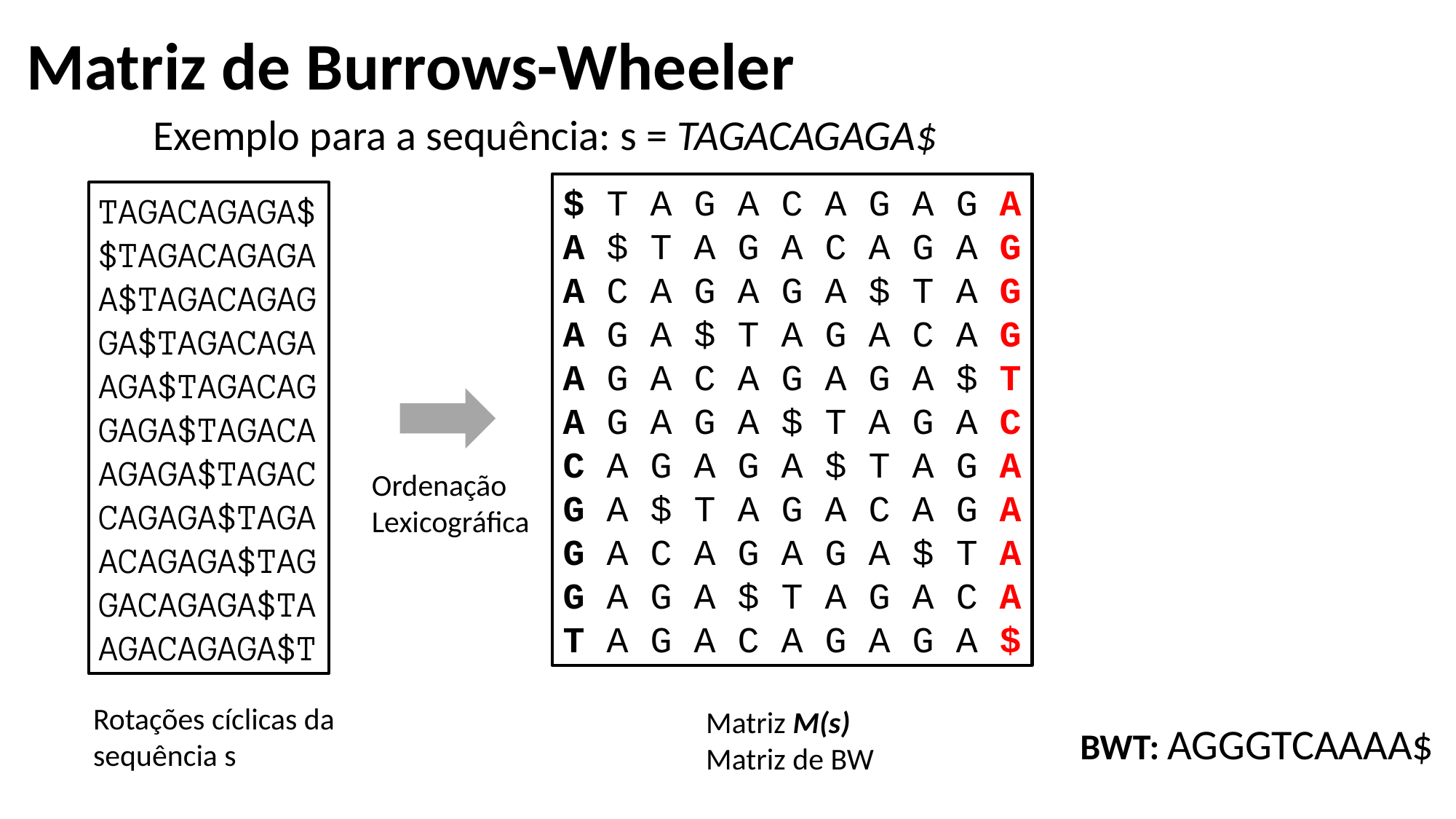

# Matriz de Burrows-Wheeler
Exemplo para a sequência: s = TAGACAGAGA$
$ T A G A C A G A G A
A $ T A G A C A G A G
A C A G A G A $ T A G
A G A $ T A G A C A G
A G A C A G A G A $ T
A G A G A $ T A G A C
C A G A G A $ T A G A
G A $ T A G A C A G A
G A C A G A G A $ T A
G A G A $ T A G A C A
T A G A C A G A G A $
TAGACAGAGA$
$TAGACAGAGA
A$TAGACAGAG
GA$TAGACAGA
AGA$TAGACAG
GAGA$TAGACA
AGAGA$TAGAC
CAGAGA$TAGA
ACAGAGA$TAG
GACAGAGA$TA
AGACAGAGA$T

Ordenação
Lexicográfica
Rotações cíclicas da sequência s
Matriz M(s)
Matriz de BW
BWT: AGGGTCAAAA$